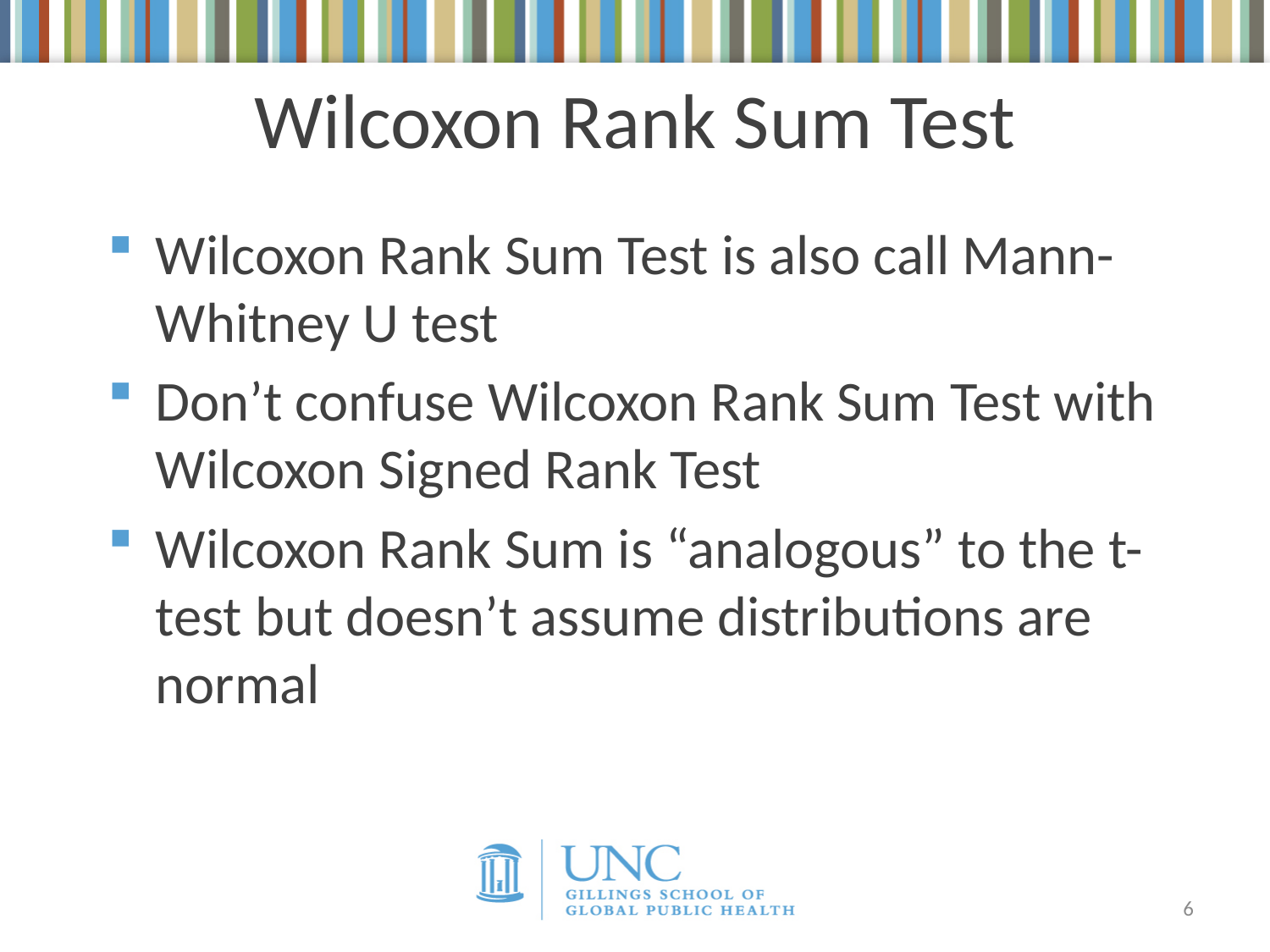

# Wilcoxon Rank Sum Test
Wilcoxon Rank Sum Test is also call Mann-Whitney U test
Don’t confuse Wilcoxon Rank Sum Test with Wilcoxon Signed Rank Test
Wilcoxon Rank Sum is “analogous” to the t-test but doesn’t assume distributions are normal
6